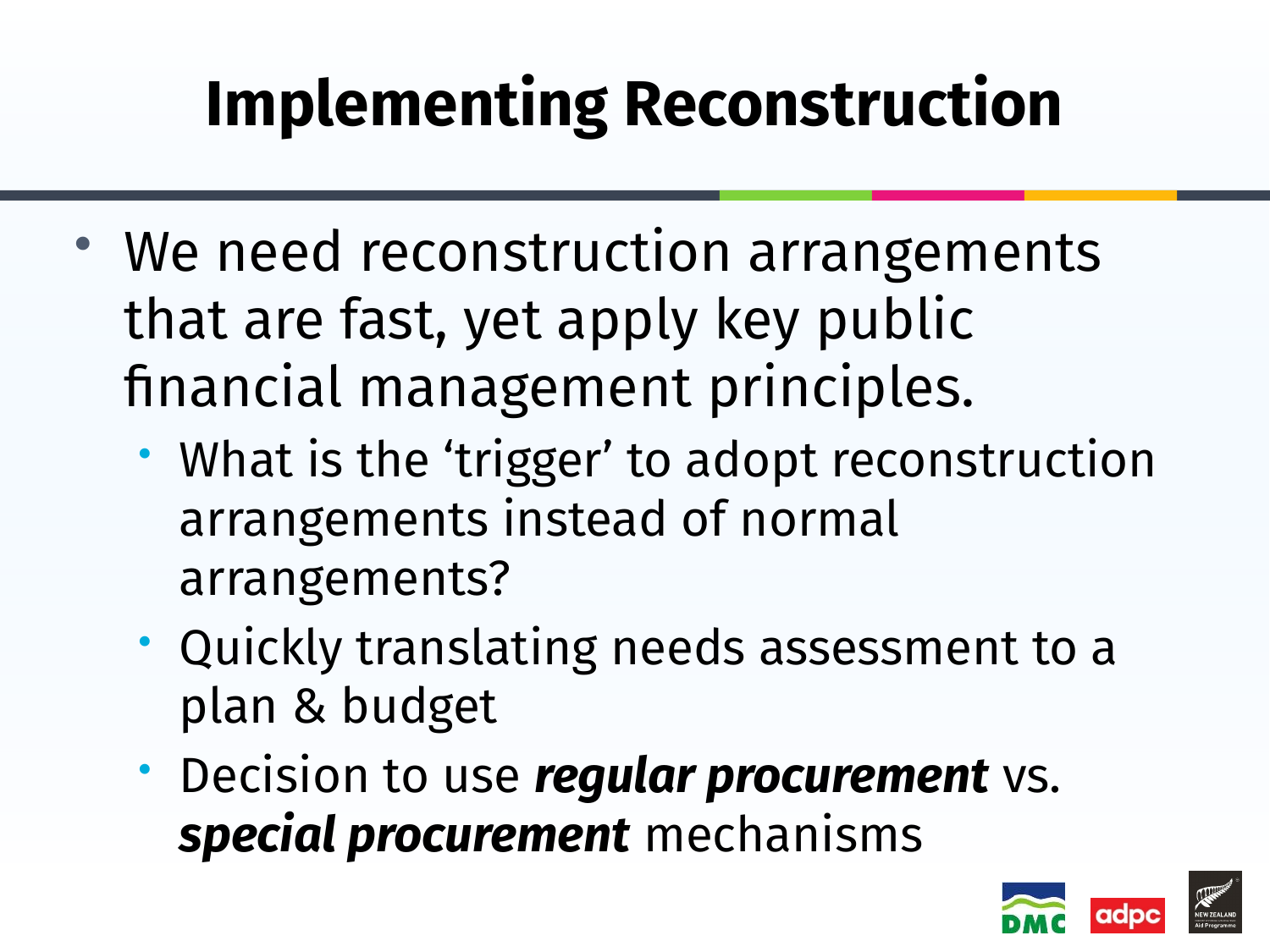

# Implementing Reconstruction
We need reconstruction arrangements that are fast, yet apply key public financial management principles.
What is the ‘trigger’ to adopt reconstruction arrangements instead of normal arrangements?
Quickly translating needs assessment to a plan & budget
Decision to use regular procurement vs. special procurement mechanisms